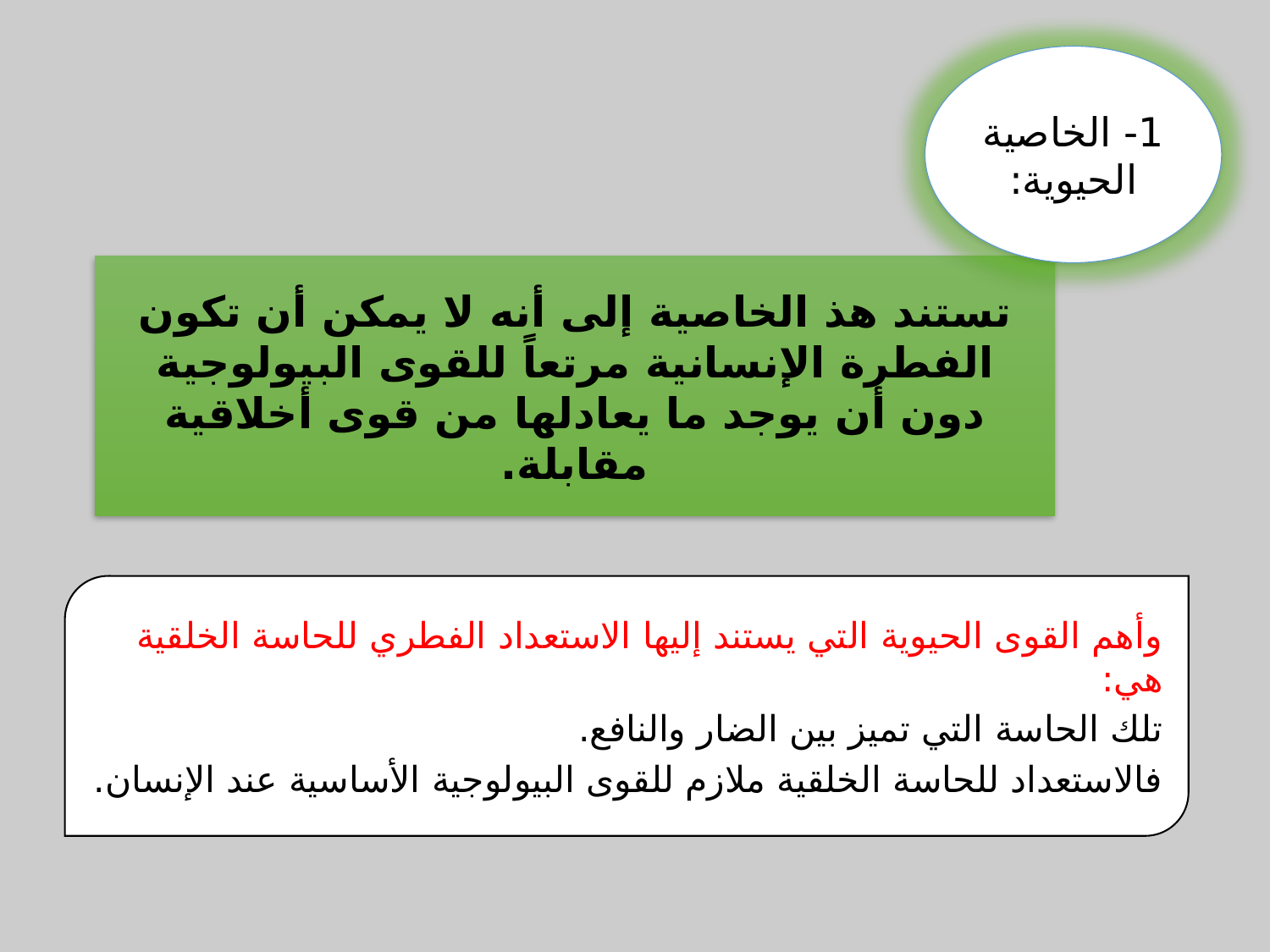

1- الخاصية الحيوية:
تستند هذ الخاصية إلى أنه لا يمكن أن تكون الفطرة الإنسانية مرتعاً للقوى البيولوجية دون أن يوجد ما يعادلها من قوى أخلاقية مقابلة.
وأهم القوى الحيوية التي يستند إليها الاستعداد الفطري للحاسة الخلقية هي:
تلك الحاسة التي تميز بين الضار والنافع.
فالاستعداد للحاسة الخلقية ملازم للقوى البيولوجية الأساسية عند الإنسان.